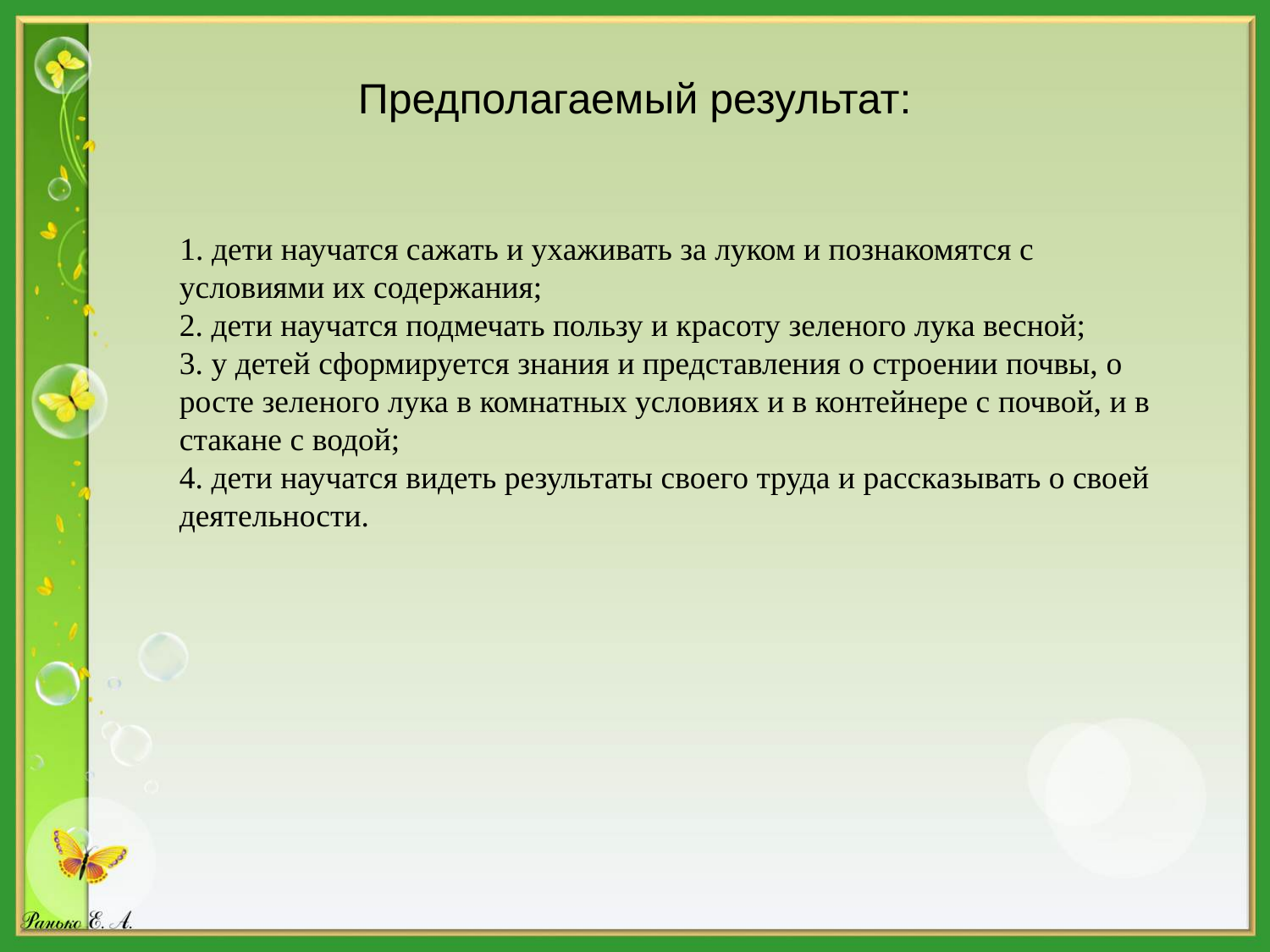

# Предполагаемый результат:
      1. дети научатся сажать и ухаживать за луком и познакомятся с условиями их содержания;
2. дети научатся подмечать пользу и красоту зеленого лука весной;
3. у детей сформируется знания и представления о строении почвы, о росте зеленого лука в комнатных условиях и в контейнере с почвой, и в стакане с водой;
4. дети научатся видеть результаты своего труда и рассказывать о своей деятельности.